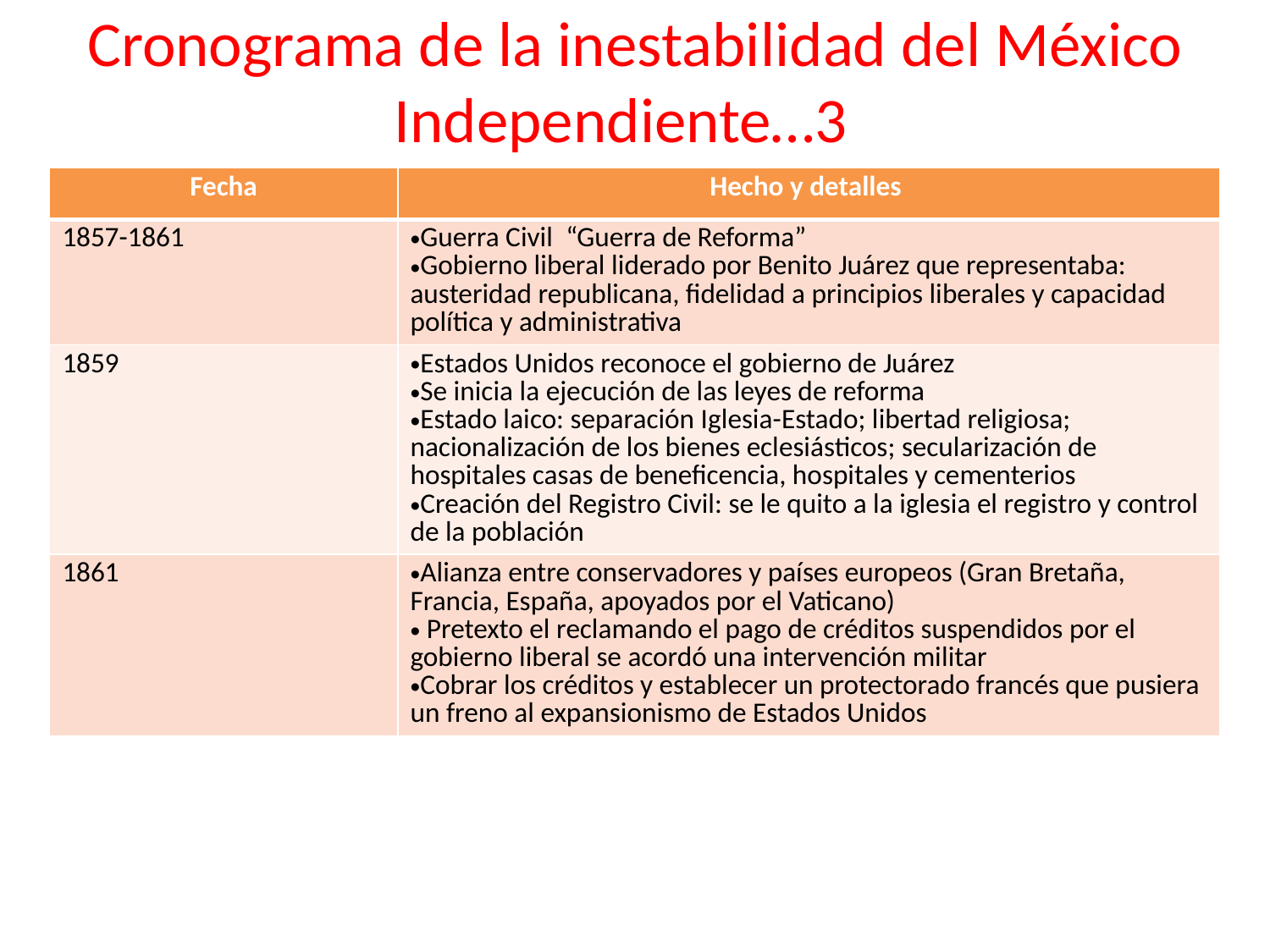

Cronograma de la inestabilidad del México Independiente…3
| Fecha | Hecho y detalles |
| --- | --- |
| 1857-1861 | Guerra Civil “Guerra de Reforma” Gobierno liberal liderado por Benito Juárez que representaba: austeridad republicana, fidelidad a principios liberales y capacidad política y administrativa |
| 1859 | Estados Unidos reconoce el gobierno de Juárez Se inicia la ejecución de las leyes de reforma Estado laico: separación Iglesia-Estado; libertad religiosa; nacionalización de los bienes eclesiásticos; secularización de hospitales casas de beneficencia, hospitales y cementerios Creación del Registro Civil: se le quito a la iglesia el registro y control de la población |
| 1861 | Alianza entre conservadores y países europeos (Gran Bretaña, Francia, España, apoyados por el Vaticano) Pretexto el reclamando el pago de créditos suspendidos por el gobierno liberal se acordó una intervención militar Cobrar los créditos y establecer un protectorado francés que pusiera un freno al expansionismo de Estados Unidos |